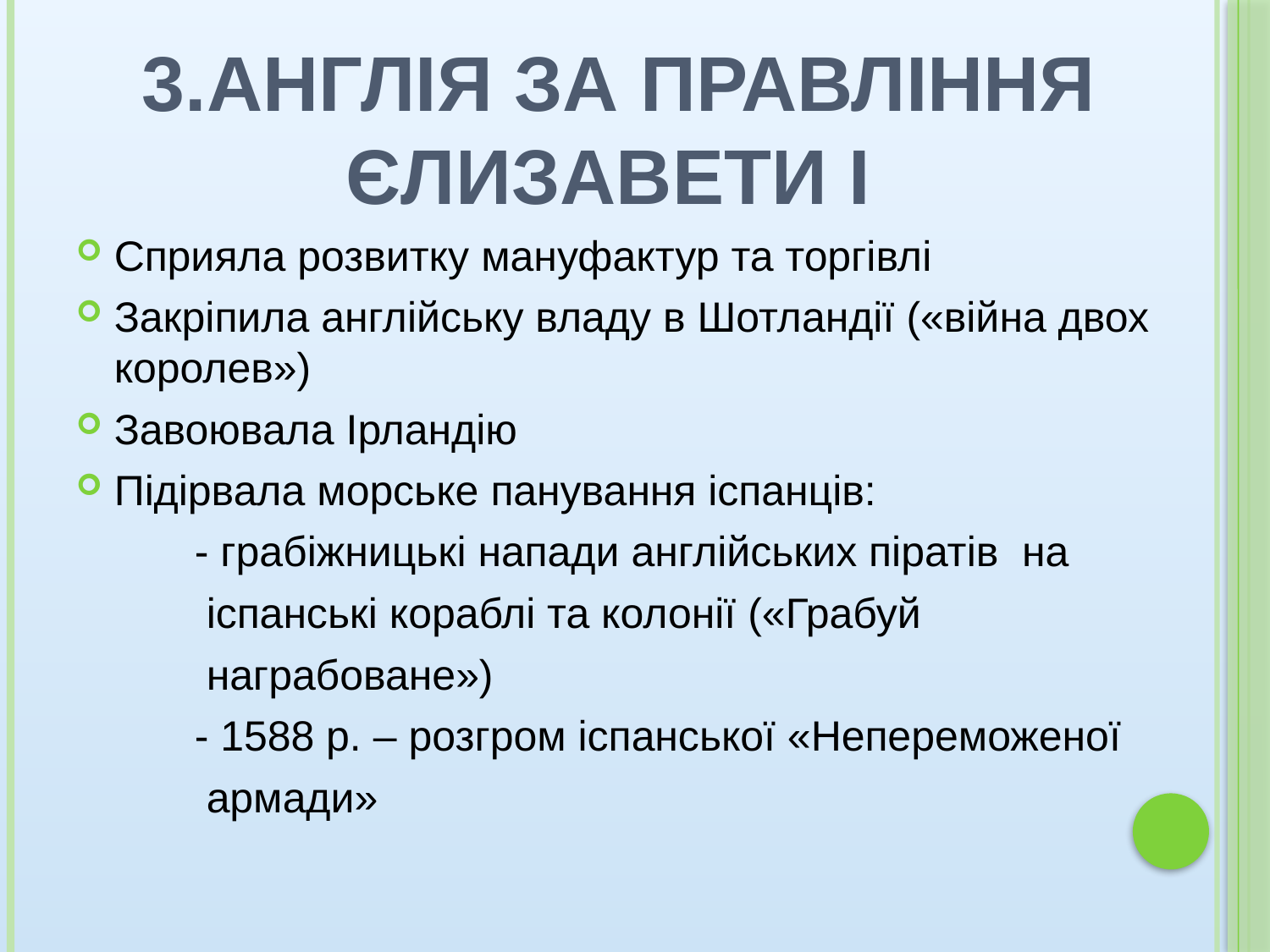

# 3.Англія за правління Єлизавети І
Сприяла розвитку мануфактур та торгівлі
Закріпила англійську владу в Шотландії («війна двох королев»)
Завоювала Ірландію
Підірвала морське панування іспанців:
          - грабіжницькі напади англійських піратів  на
           іспанські кораблі та колонії («Грабуй
           награбоване»)
          - 1588 р. – розгром іспанської «Непереможеної
           армади»